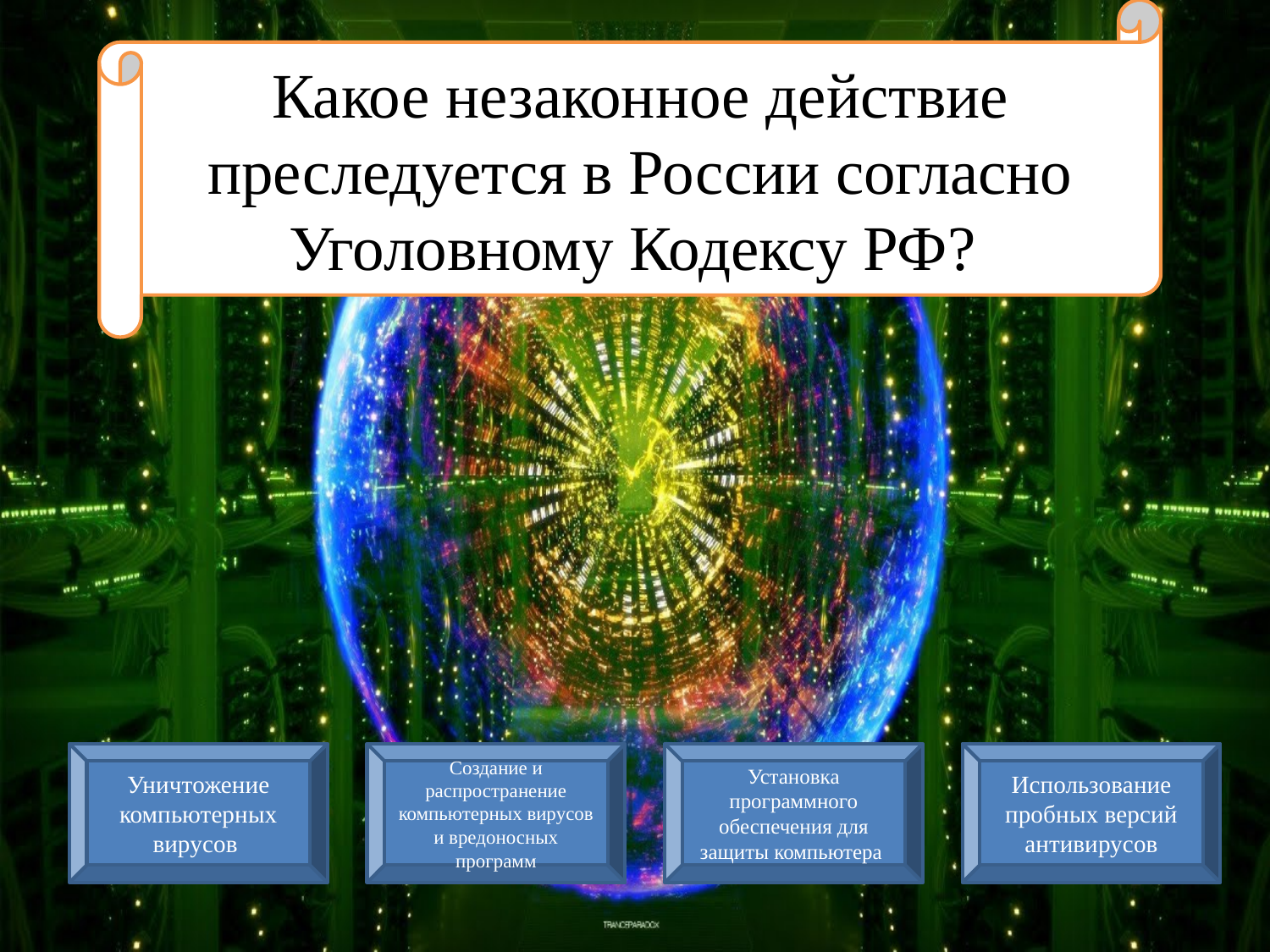

Какое незаконное действие преследуется в России согласно Уголовному Кодексу РФ?
Уничтожение компьютерных вирусов
Создание и распространение компьютерных вирусов и вредоносных программ
Установка программного обеспечения для защиты компьютера
Использование пробных версий антивирусов